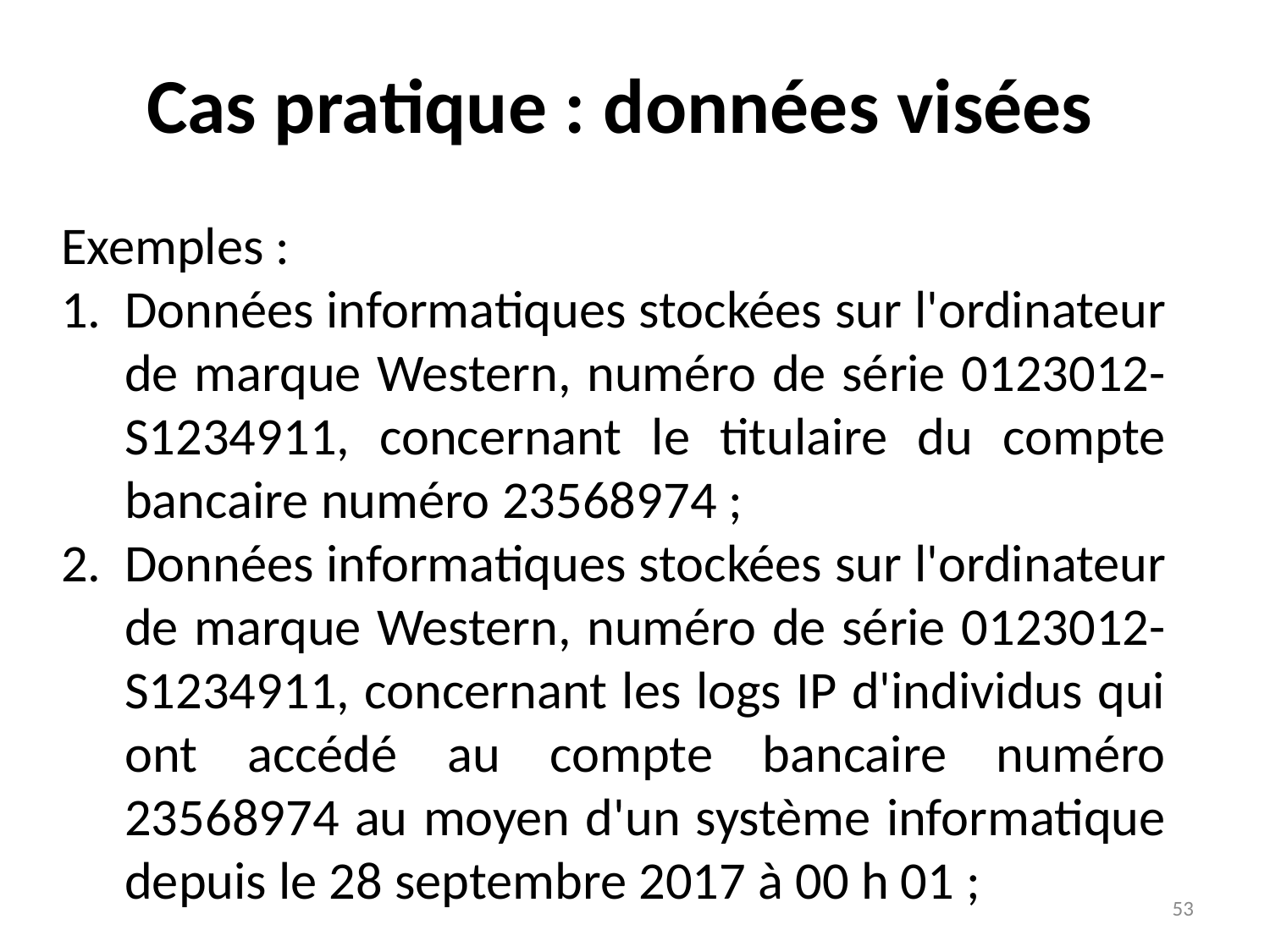

# Cas pratique : données visées
Exemples :
Données informatiques stockées sur l'ordinateur de marque Western, numéro de série 0123012-S1234911, concernant le titulaire du compte bancaire numéro 23568974 ;
Données informatiques stockées sur l'ordinateur de marque Western, numéro de série 0123012-S1234911, concernant les logs IP d'individus qui ont accédé au compte bancaire numéro 23568974 au moyen d'un système informatique depuis le 28 septembre 2017 à 00 h 01 ;
53